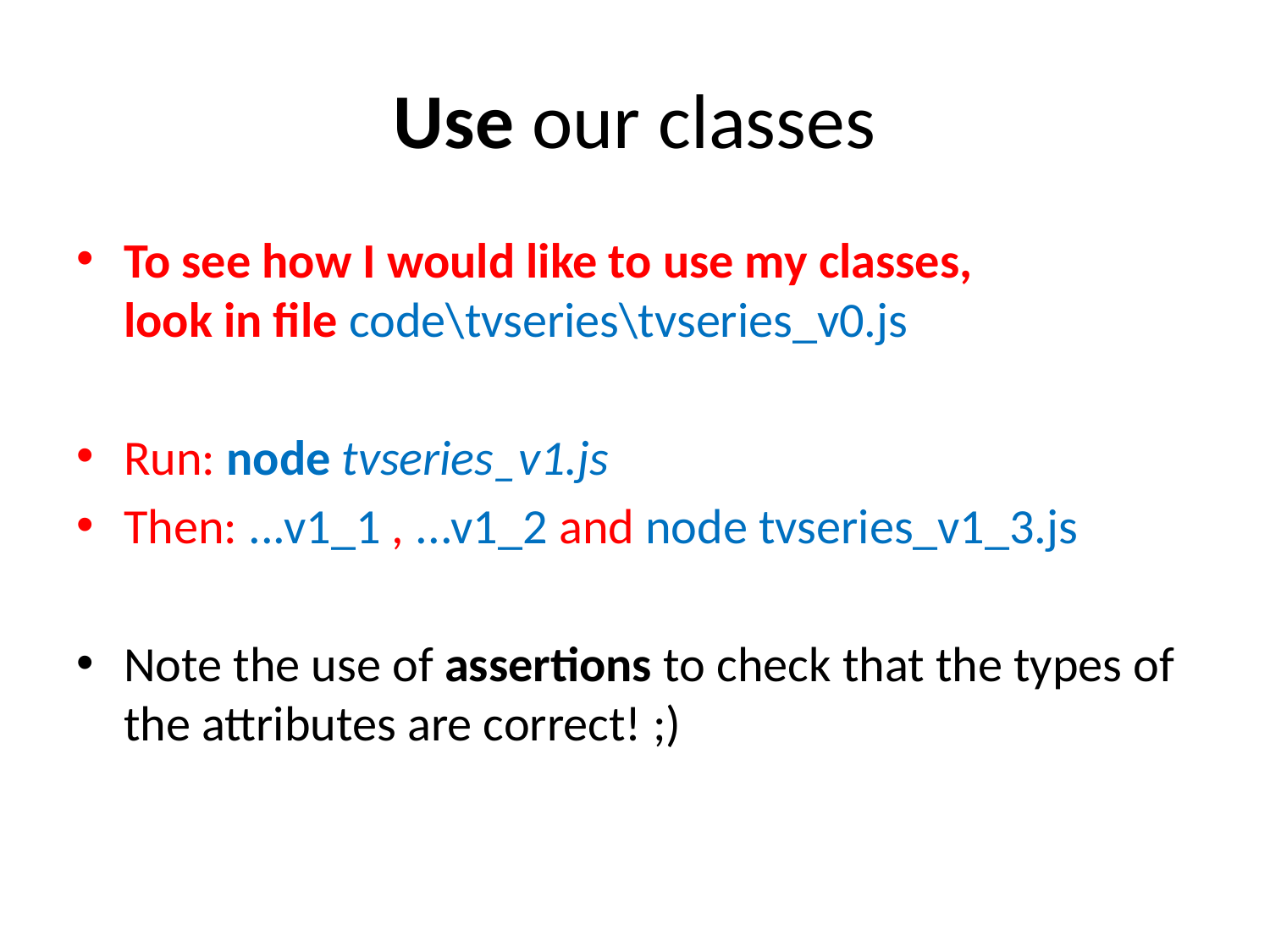

# Use our classes
To see how I would like to use my classes,
look in file code\tvseries\tvseries_v0.js

Run: node tvseries_v1.js
Then: ...v1_1 , ...v1_2 and node tvseries_v1_3.js

Note the use of assertions to check that the types of the attributes are correct! ;)